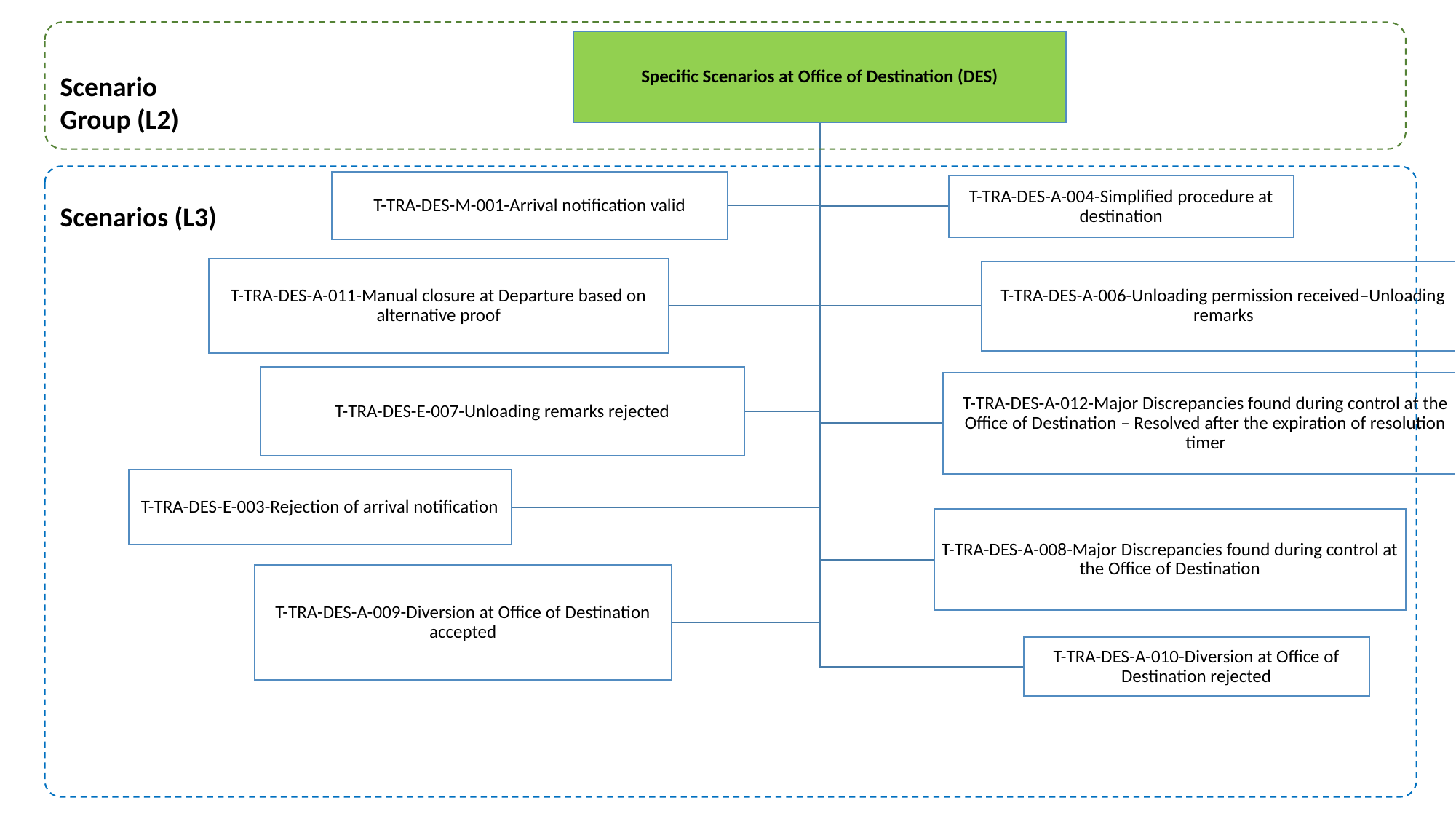

Specific Scenarios at Office of Destination (DES)
T-TRA-DES-M-001-Arrival notification valid
T-TRA-DES-E-003-Rejection of arrival notification
T-TRA-DES-A-004-Simplified procedure at destination
T-TRA-DES-A-006-Unloading permission received–Unloading remarks
T-TRA-DES-E-007-Unloading remarks rejected
T-TRA-DES-A-008-Major Discrepancies found during control at the Office of Destination
T-TRA-DES-A-009-Diversion at Office of Destination accepted
T-TRA-DES-A-011-Manual closure at Departure based on alternative proof
T-TRA-DES-A-010-Diversion at Office of Destination rejected
T-TRA-DES-A-012-Major Discrepancies found during control at the Office of Destination – Resolved after the expiration of resolution timer

Scenario Group (L2)

Scenarios (L3)